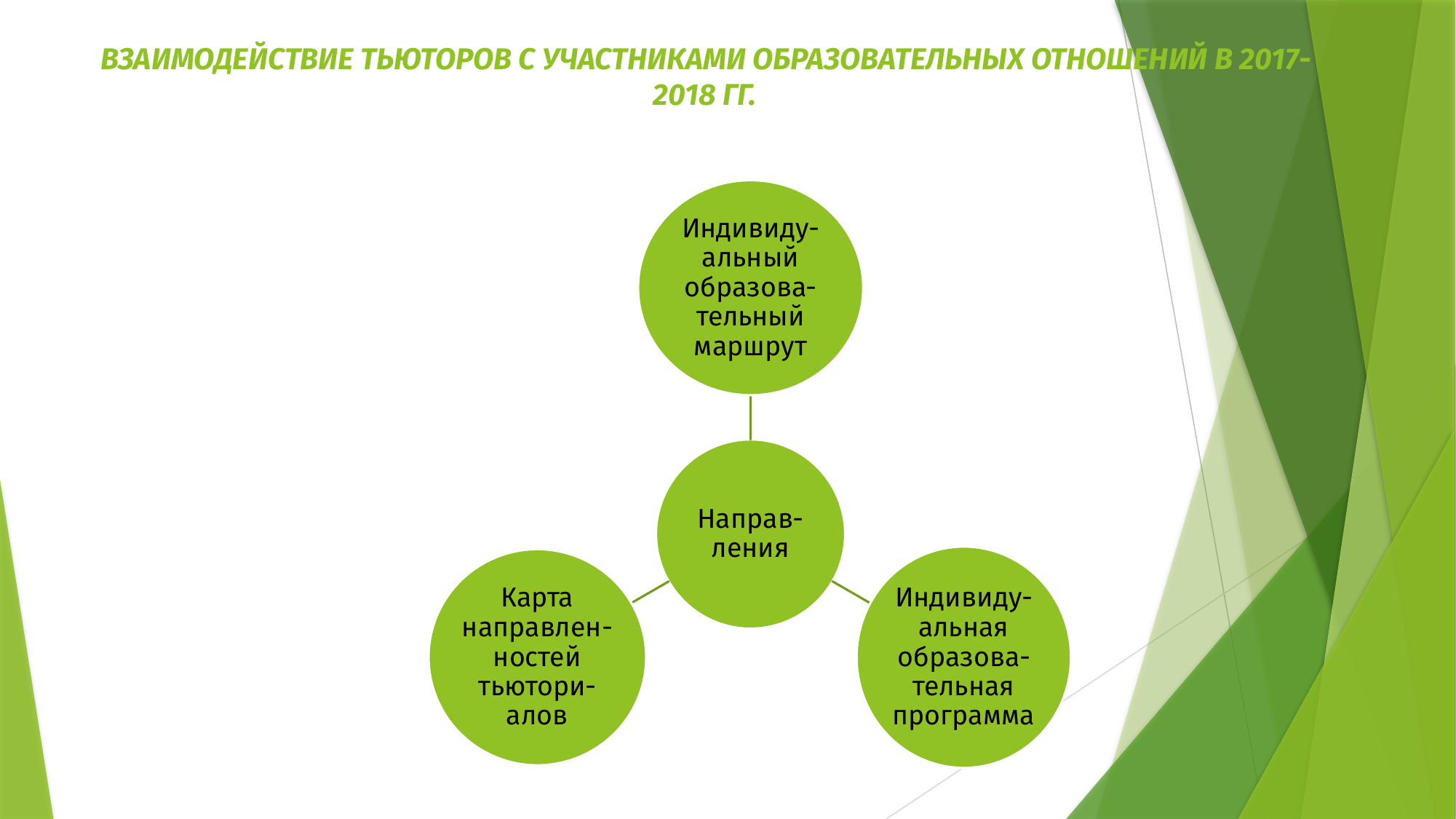

# ВЗАИМОДЕЙСТВИЕ ТЬЮТОРОВ С УЧАСТНИКАМИ ОБРАЗОВАТЕЛЬНЫХ ОТНОШЕНИЙ В 2017-2018 ГГ.
Направ-ления

Индивиду-альный образова-тельный маршрут

Индивиду-альная образова-тельная программа

Карта направлен-ностей тьютори-алов